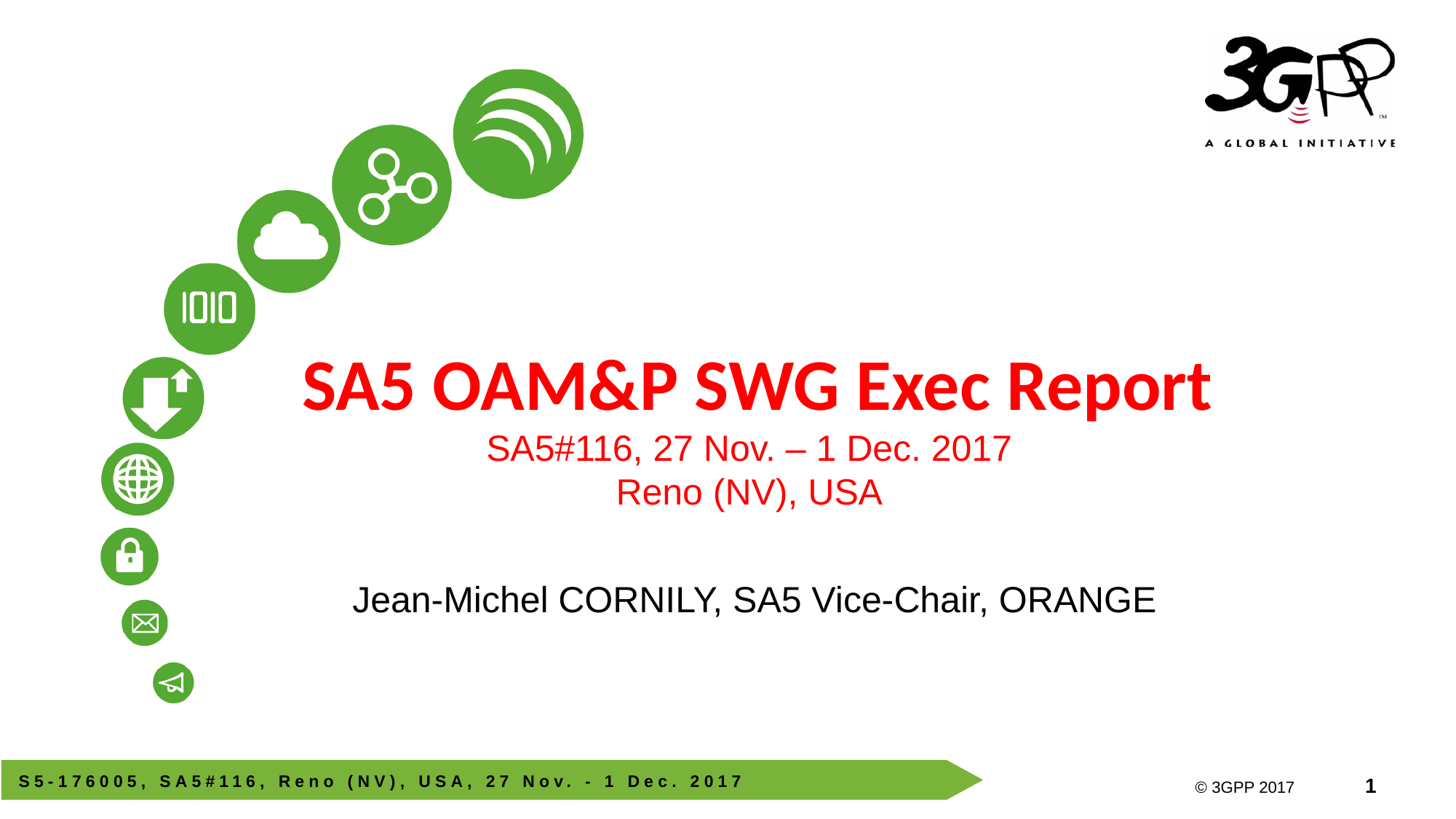

# SA5 OAM&P SWG Exec Report SA5#116, 27 Nov. – 1 Dec. 2017 Reno (NV), USA
Jean-Michel CORNILY, SA5 Vice-Chair, ORANGE